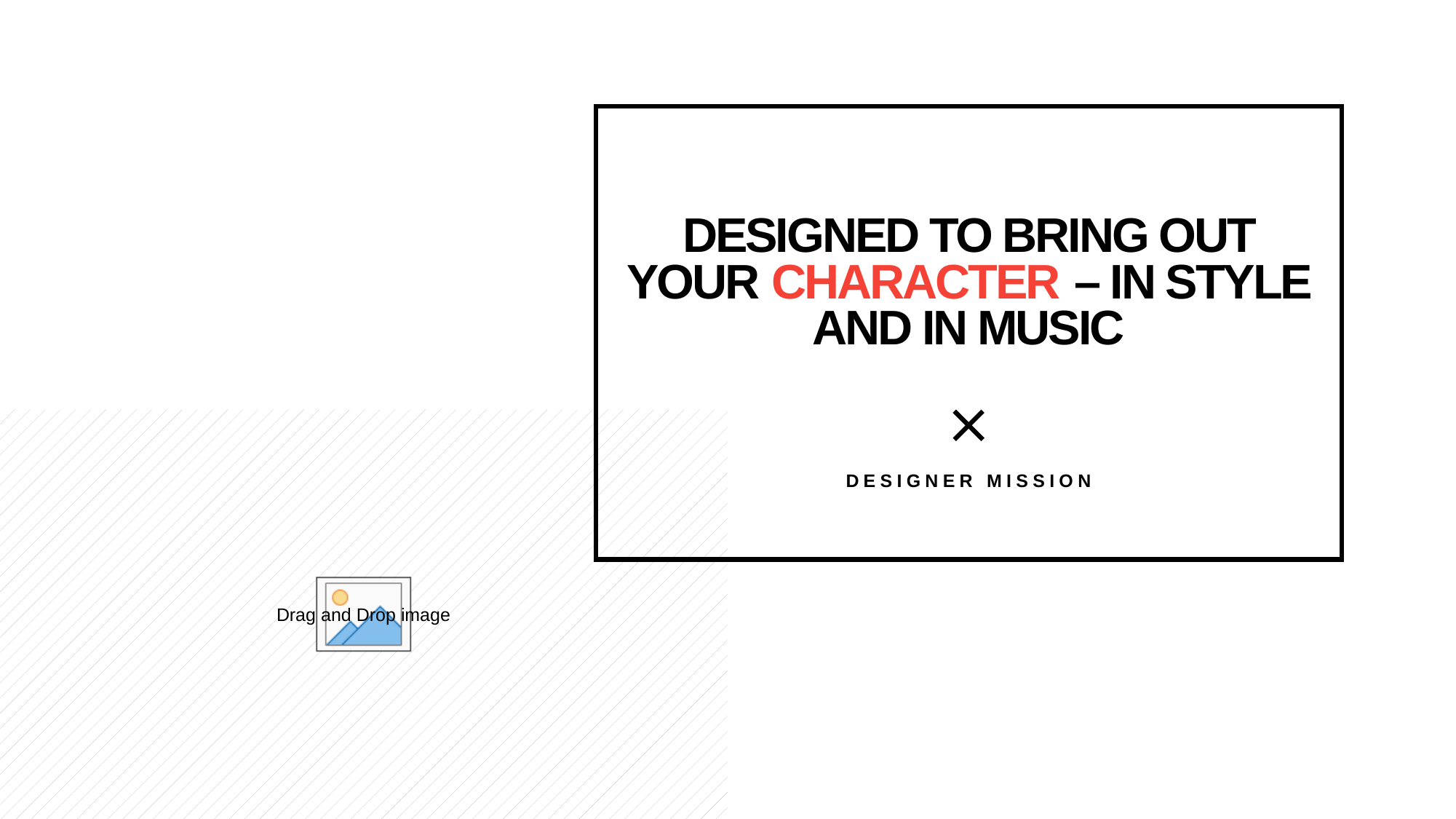

DESIGNED TO BRING OUT YOUR CHARACTER – IN STYLE AND IN MUSIC

DESIGNER MISSION